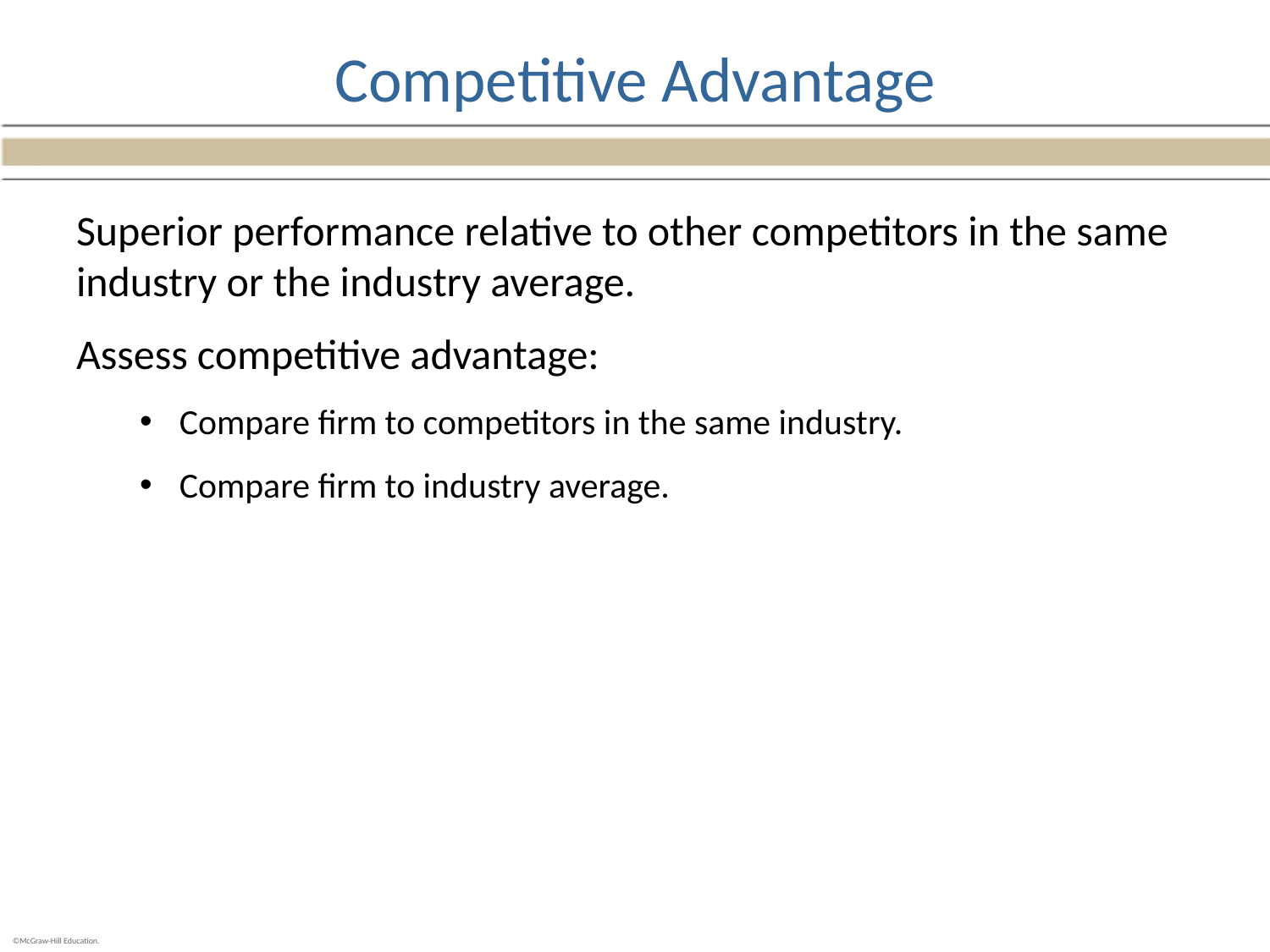

# Competitive Advantage
Superior performance relative to other competitors in the same industry or the industry average.
Assess competitive advantage:
Compare firm to competitors in the same industry.
Compare firm to industry average.